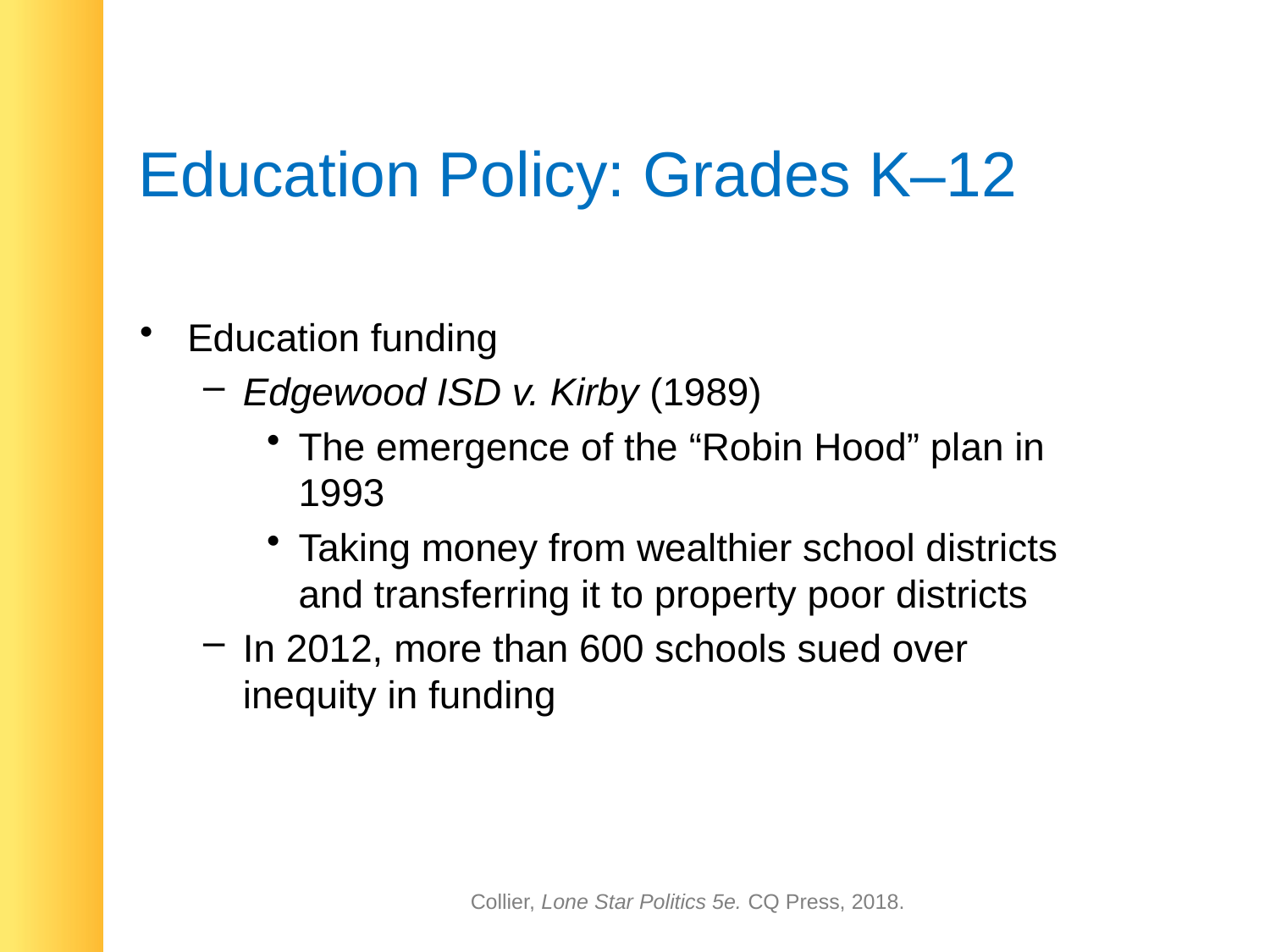

# Education Policy: Grades K–12
Education funding
Edgewood ISD v. Kirby (1989)
The emergence of the “Robin Hood” plan in 1993
Taking money from wealthier school districts and transferring it to property poor districts
In 2012, more than 600 schools sued over inequity in funding
Collier, Lone Star Politics 5e. CQ Press, 2018.